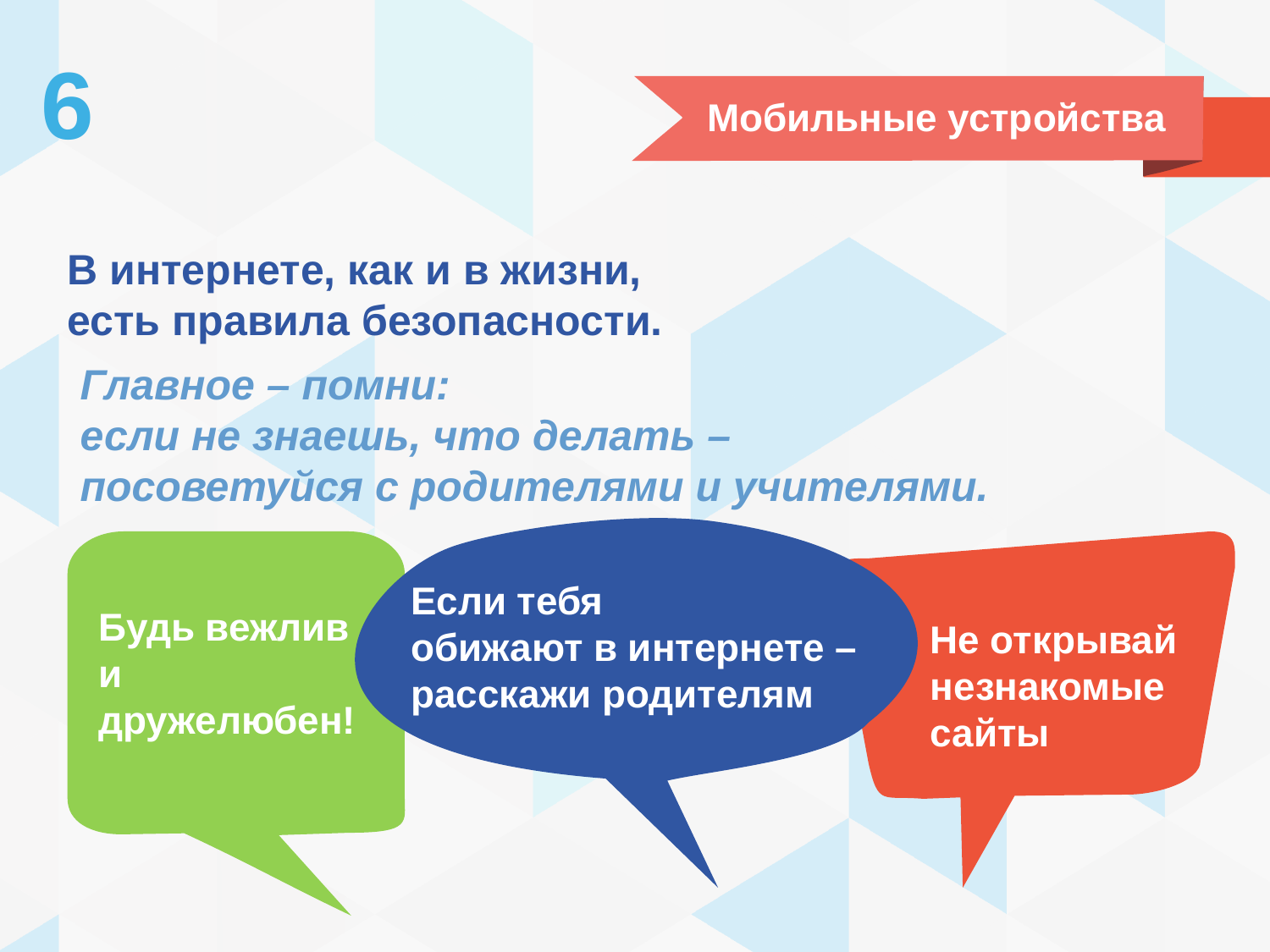

6

Мобильные устройства
В интернете, как и в жизни,
есть правила безопасности.
Главное – помни:
если не знаешь, что делать –
посоветуйся с родителями и учителями.

Если тебя
обижают в интернете – расскажи родителям
Будь вежлив и дружелюбен!
Не открывай незнакомые сайты